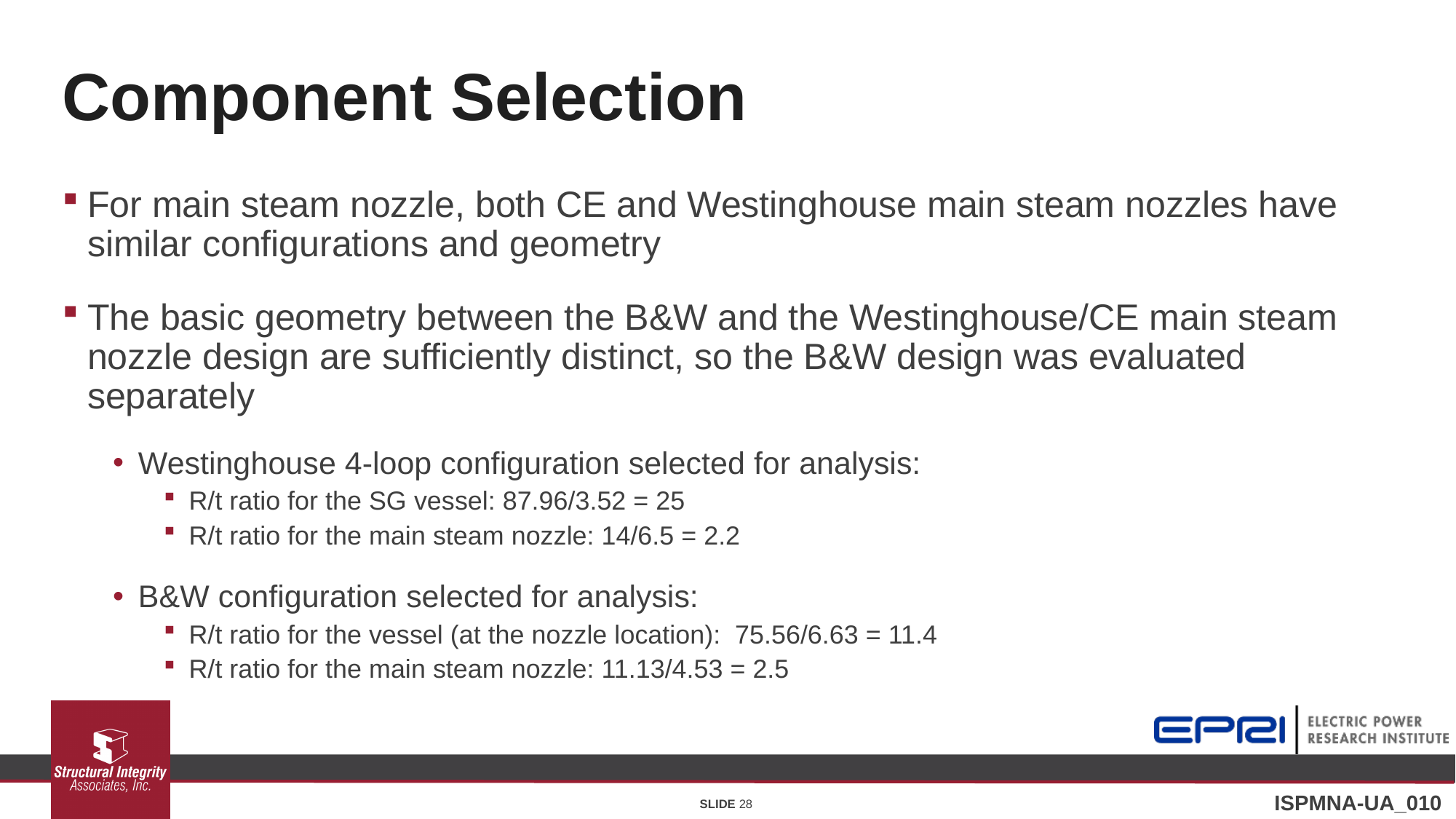

# Component Selection
For main steam nozzle, both CE and Westinghouse main steam nozzles have similar configurations and geometry

The basic geometry between the B&W and the Westinghouse/CE main steam nozzle design are sufficiently distinct, so the B&W design was evaluated separately

Westinghouse 4-loop configuration selected for analysis:
R/t ratio for the SG vessel: 87.96/3.52 = 25
R/t ratio for the main steam nozzle: 14/6.5 = 2.2

B&W configuration selected for analysis:
R/t ratio for the vessel (at the nozzle location):  75.56/6.63 = 11.4
R/t ratio for the main steam nozzle: 11.13/4.53 = 2.5
SLIDE 28